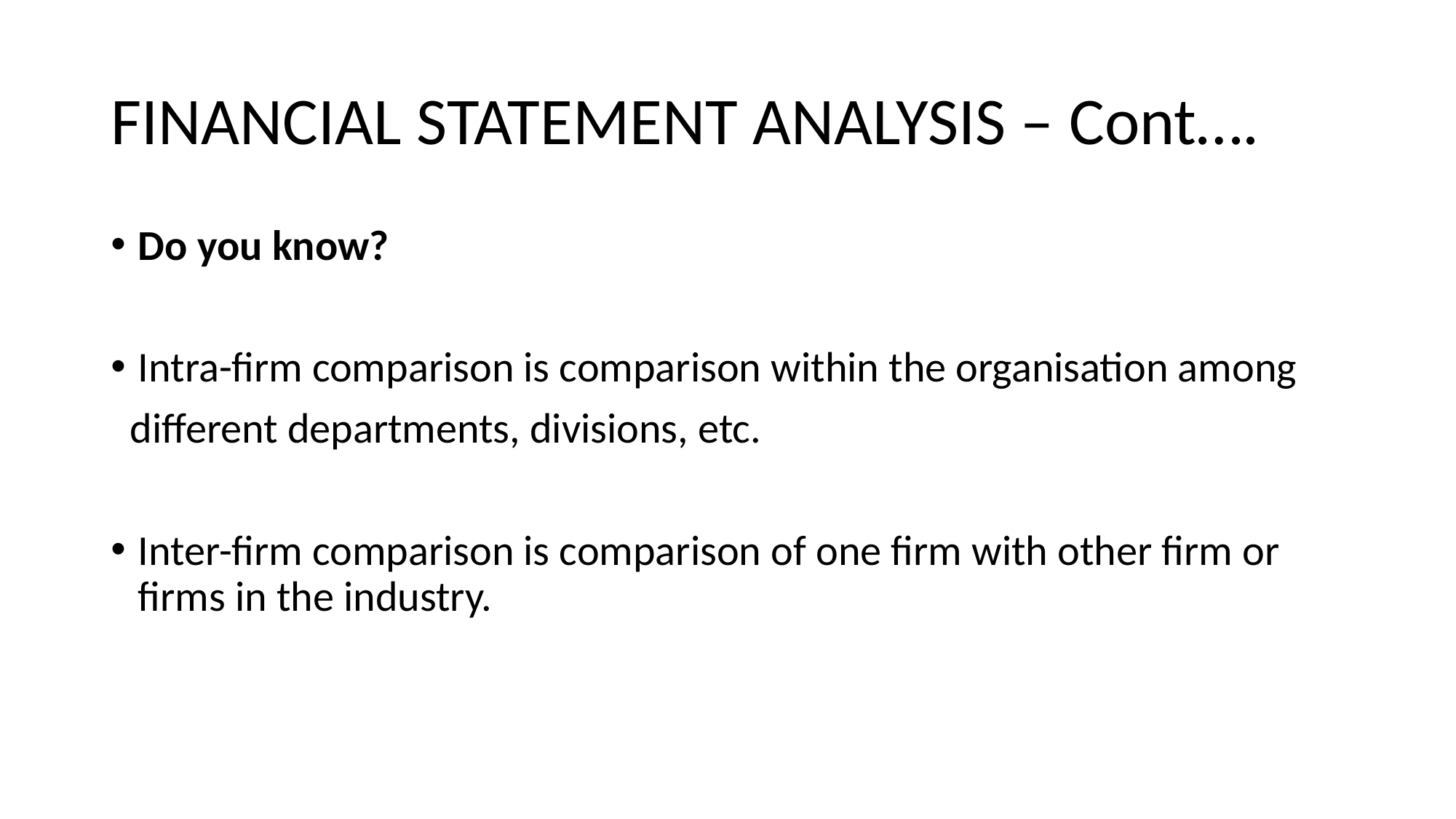

# FINANCIAL STATEMENT ANALYSIS – Cont….
Do you know?

Intra-firm comparison is comparison within the organisation among
  different departments, divisions, etc.

Inter-firm comparison is comparison of one firm with other firm or firms in the industry.